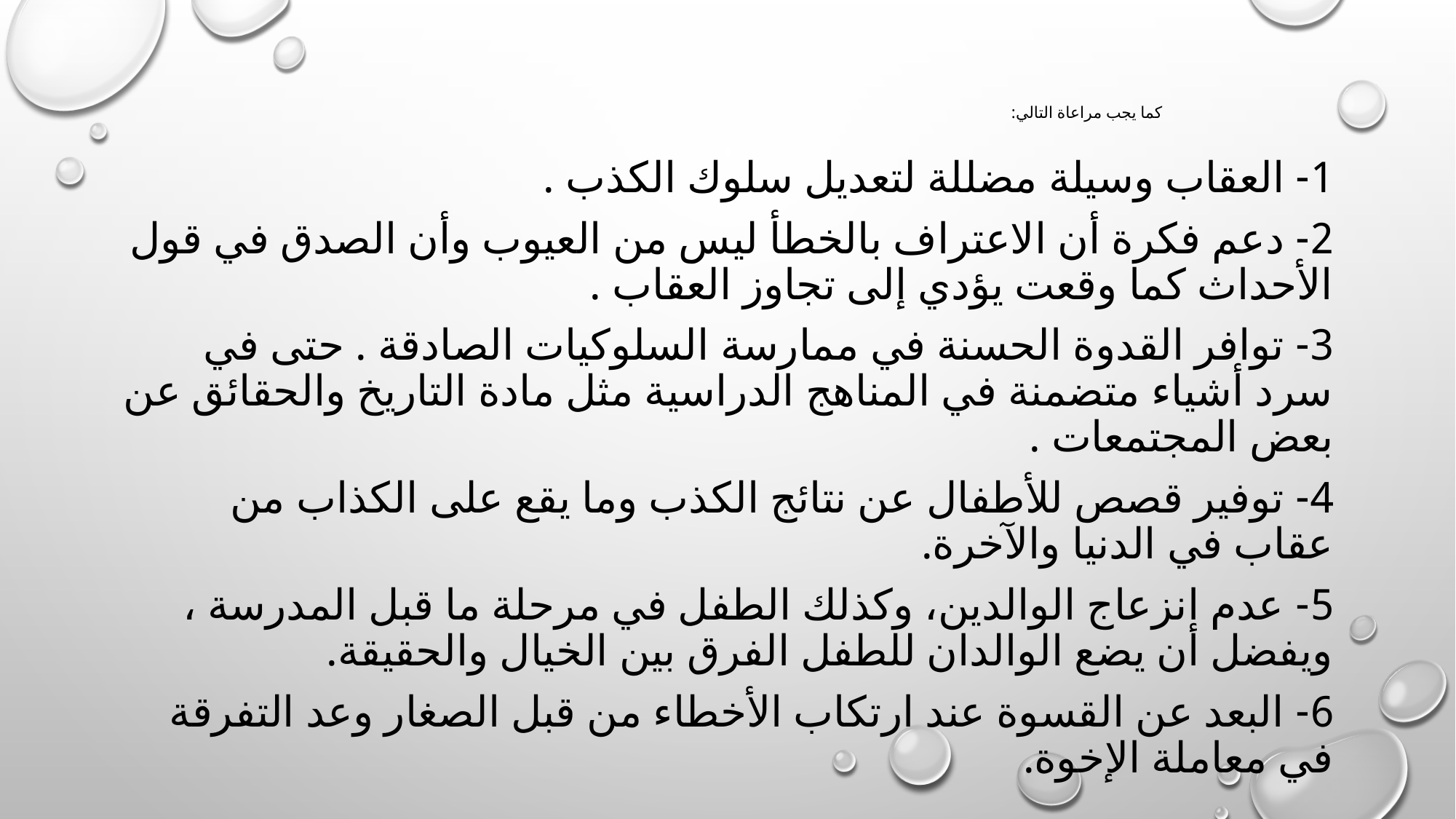

# كما يجب مراعاة التالي:
1- العقاب وسيلة مضللة لتعديل سلوك الكذب .
2- دعم فكرة أن الاعتراف بالخطأ ليس من العيوب وأن الصدق في قول الأحداث كما وقعت يؤدي إلى تجاوز العقاب .
3- توافر القدوة الحسنة في ممارسة السلوكيات الصادقة . حتى في سرد أشياء متضمنة في المناهج الدراسية مثل مادة التاريخ والحقائق عن بعض المجتمعات .
4- توفير قصص للأطفال عن نتائج الكذب وما يقع على الكذاب من عقاب في الدنيا والآخرة.
5- عدم انزعاج الوالدين، وكذلك الطفل في مرحلة ما قبل المدرسة ، ويفضل أن يضع الوالدان للطفل الفرق بين الخيال والحقيقة.
6- البعد عن القسوة عند ارتكاب الأخطاء من قبل الصغار وعد التفرقة في معاملة الإخوة.